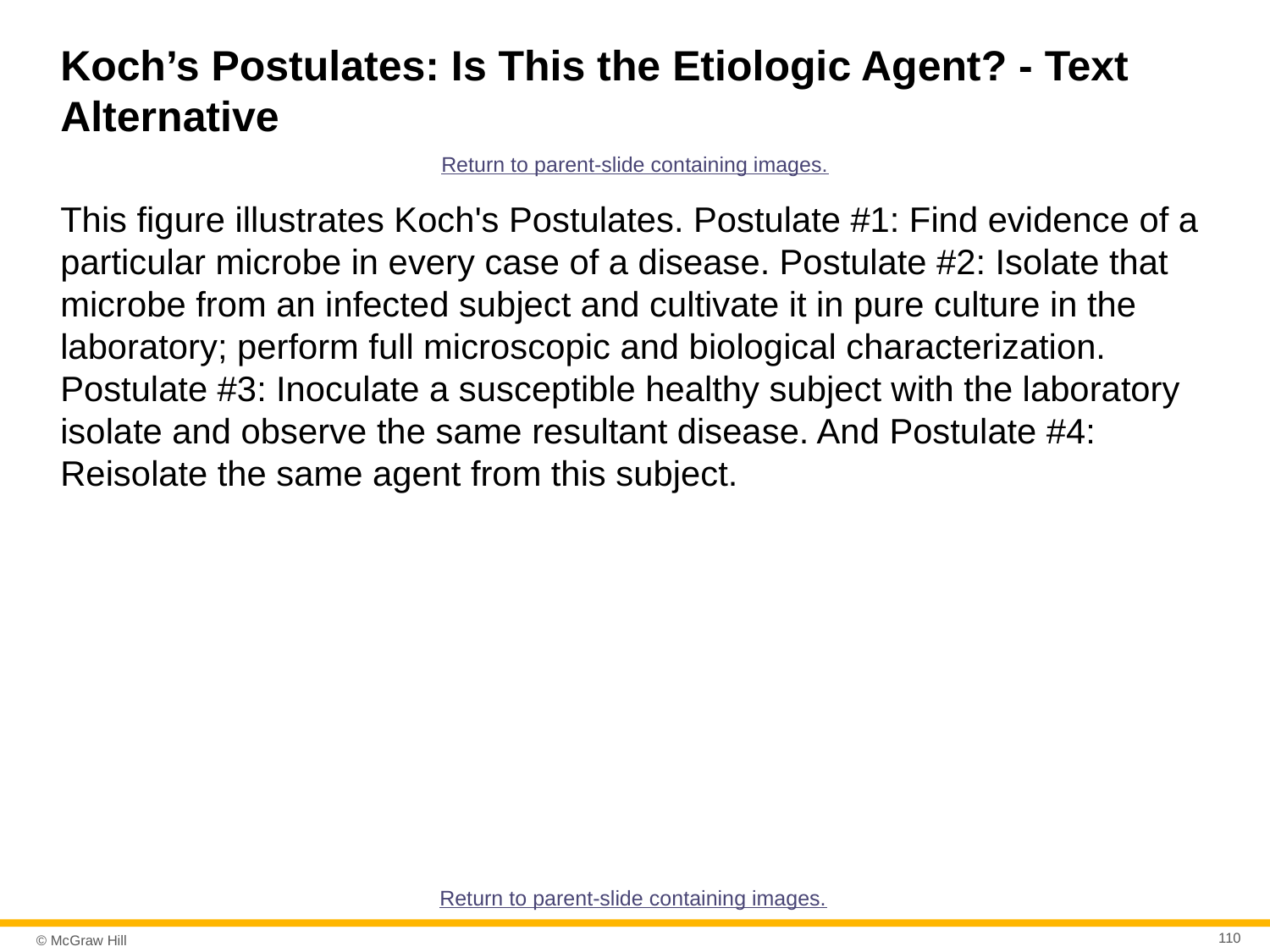

# Koch’s Postulates: Is This the Etiologic Agent? - Text Alternative
Return to parent-slide containing images.
This figure illustrates Koch's Postulates. Postulate #1: Find evidence of a particular microbe in every case of a disease. Postulate #2: Isolate that microbe from an infected subject and cultivate it in pure culture in the laboratory; perform full microscopic and biological characterization. Postulate #3: Inoculate a susceptible healthy subject with the laboratory isolate and observe the same resultant disease. And Postulate #4: Reisolate the same agent from this subject.
Return to parent-slide containing images.